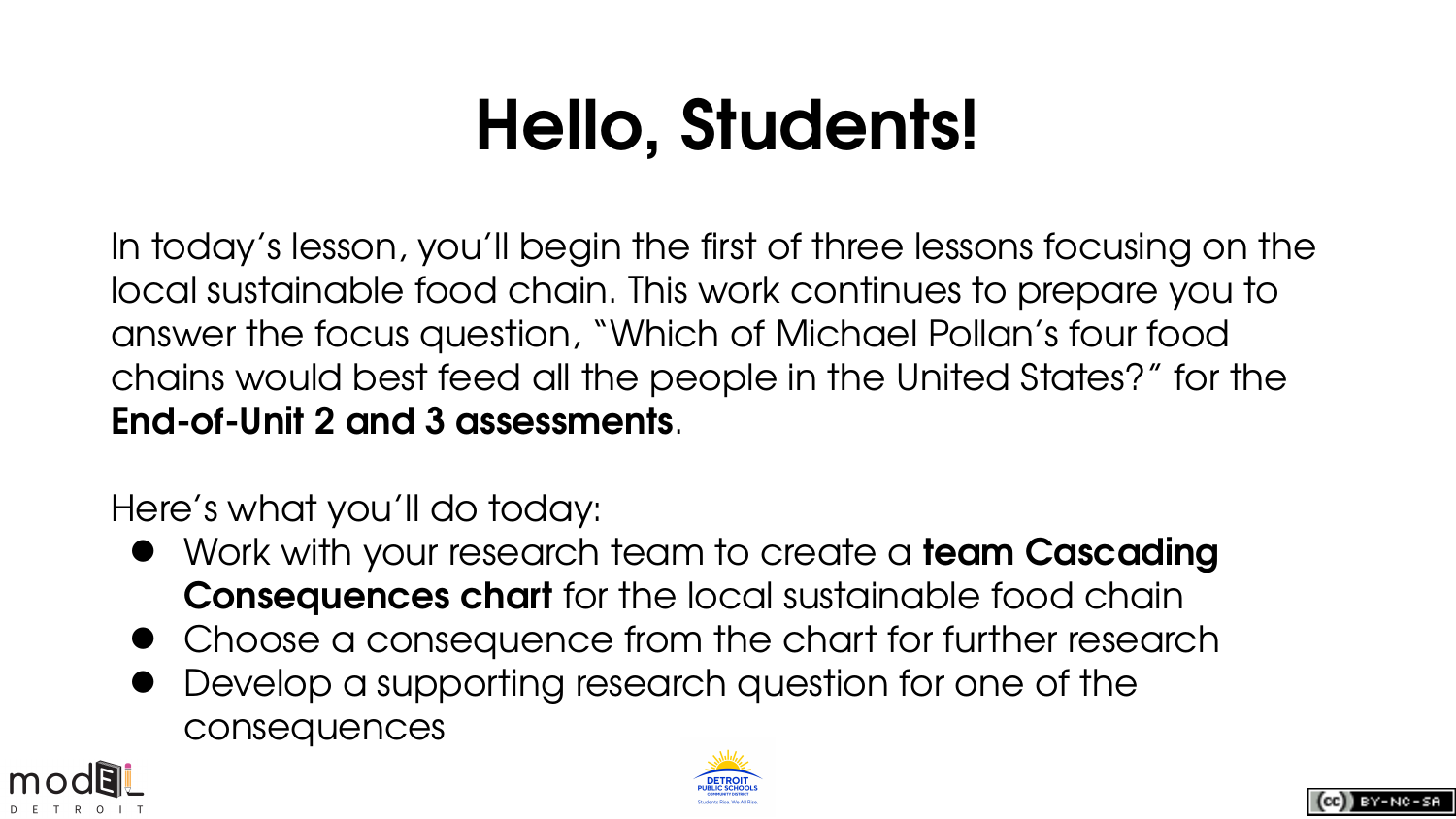

# Hello, Students!
In today’s lesson, you’ll begin the first of three lessons focusing on the local sustainable food chain. This work continues to prepare you to answer the focus question, “Which of Michael Pollan’s four food chains would best feed all the people in the United States?” for the End-of-Unit 2 and 3 assessments.
Here’s what you’ll do today:
Work with your research team to create a team Cascading Consequences chart for the local sustainable food chain
Choose a consequence from the chart for further research
Develop a supporting research question for one of the consequences